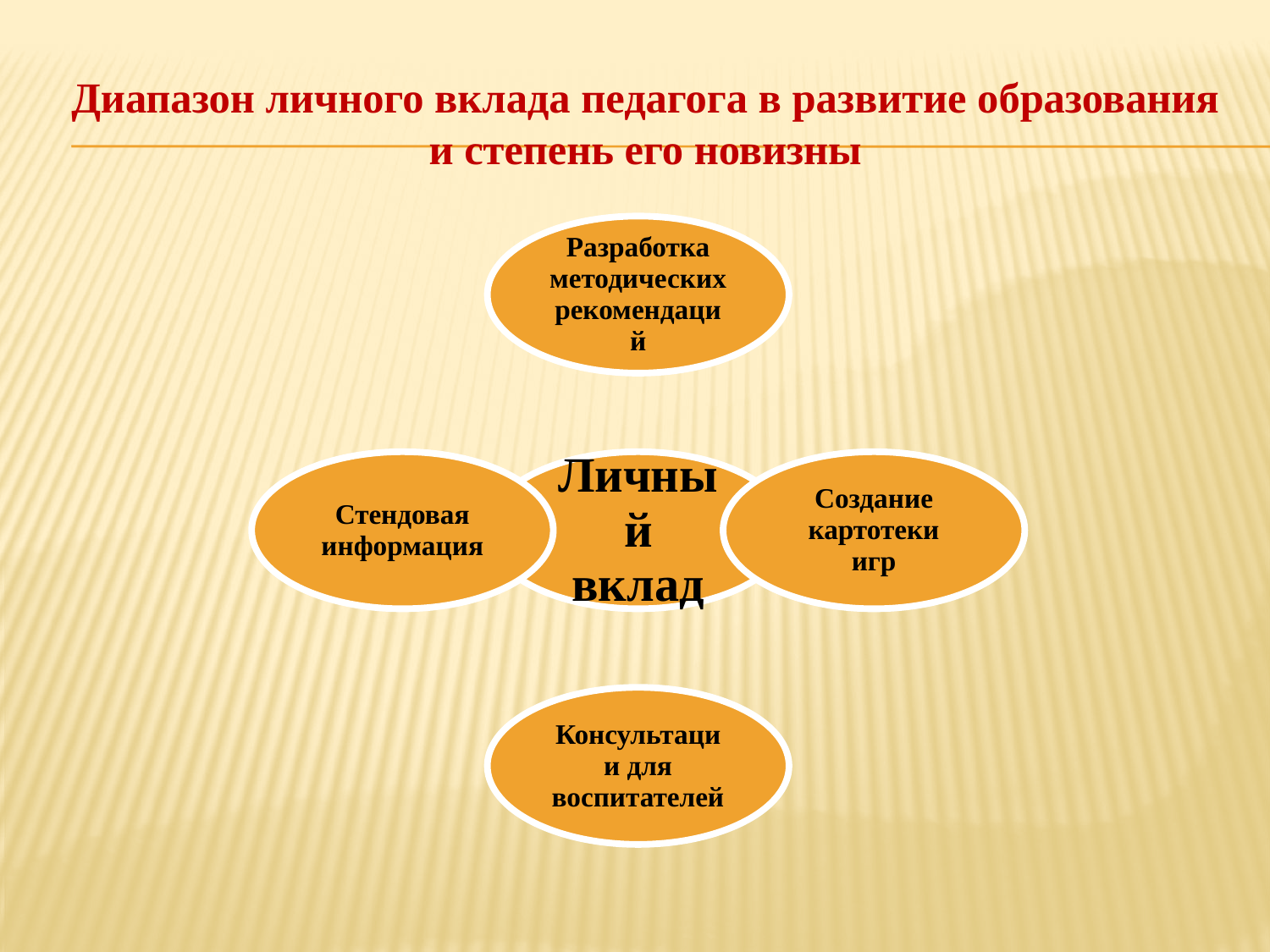

# Диапазон личного вклада педагога в развитие образования и степень его новизны
Личный
вклад
Разработка методических рекомендаций
Создание картотеки игр
Консультации для воспитателей
Стендовая информация